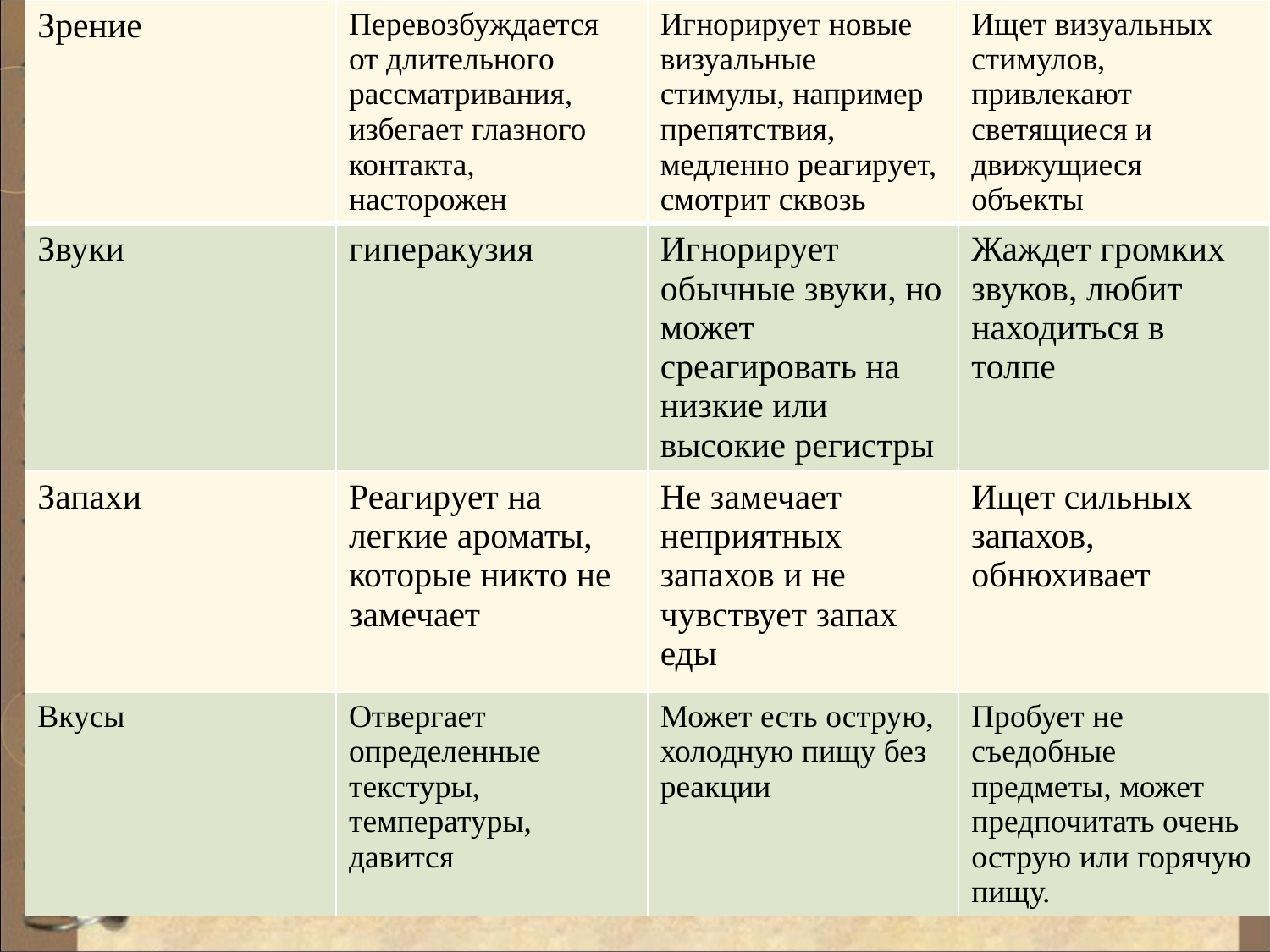

| Зрение | Перевозбуждается от длительного рассматривания, избегает глазного контакта, насторожен | Игнорирует новые визуальные стимулы, например препятствия, медленно реагирует, смотрит сквозь | Ищет визуальных стимулов, привлекают светящиеся и движущиеся объекты |
| --- | --- | --- | --- |
| Звуки | гиперакузия | Игнорирует обычные звуки, но может среагировать на низкие или высокие регистры | Жаждет громких звуков, любит находиться в толпе |
| Запахи | Реагирует на легкие ароматы, которые никто не замечает | Не замечает неприятных запахов и не чувствует запах еды | Ищет сильных запахов, обнюхивает |
| Вкусы | Отвергает определенные текстуры, температуры, давится | Может есть острую, холодную пищу без реакции | Пробует не съедобные предметы, может предпочитать очень острую или горячую пищу. |